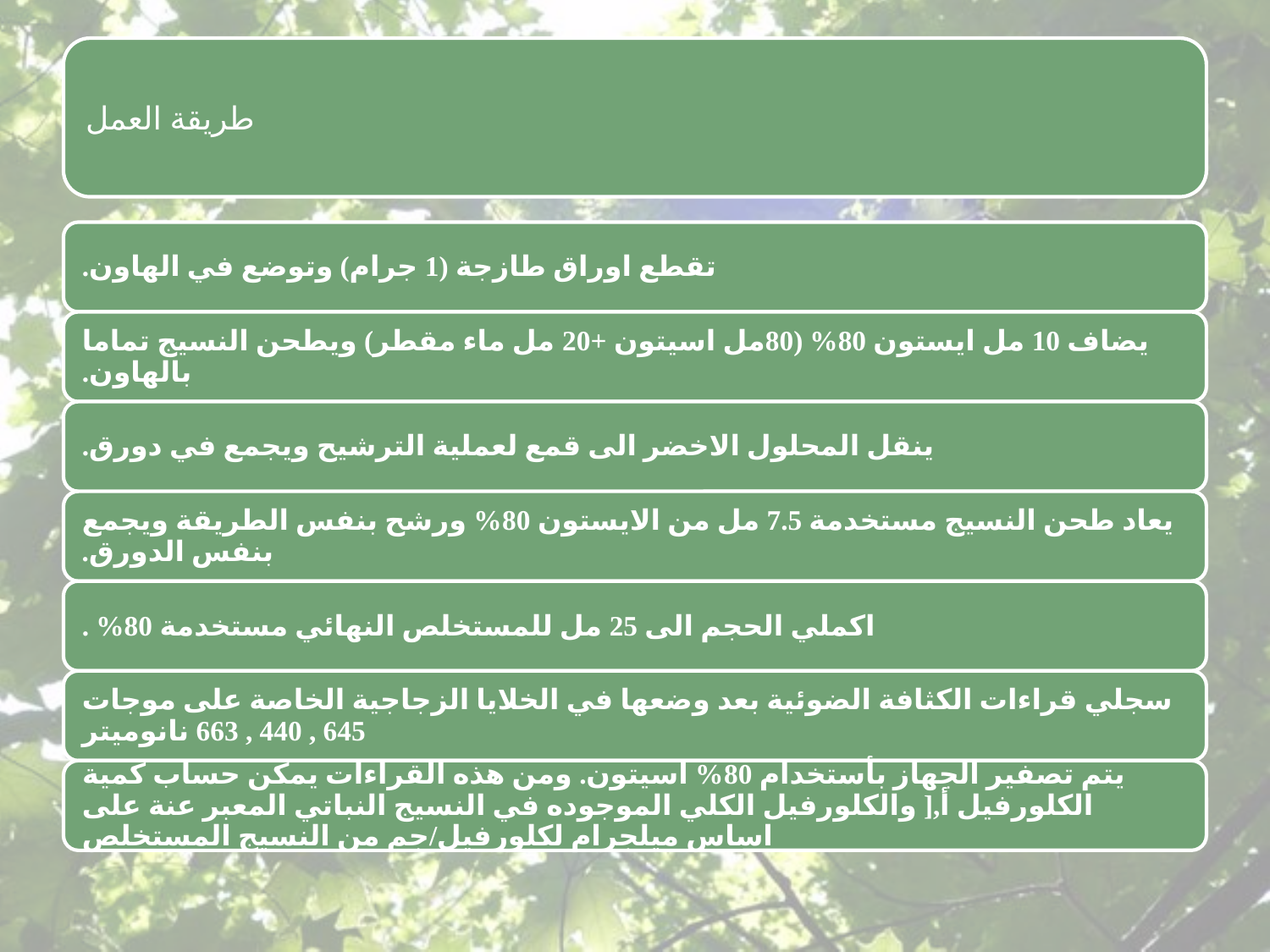

طريقة العمل
تقطع اوراق طازجة (1 جرام) وتوضع في الهاون.